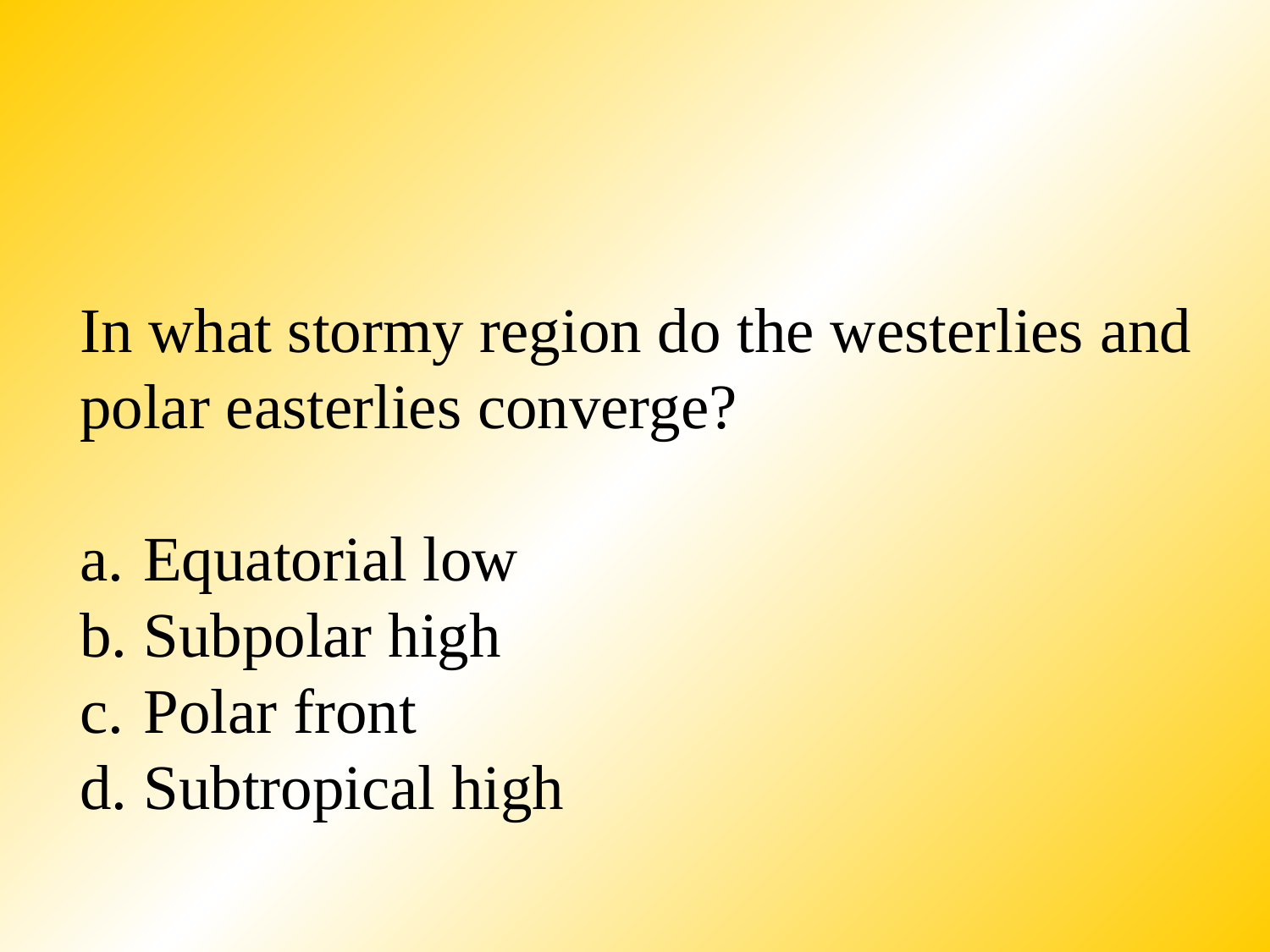

#
In what stormy region do the westerlies and polar easterlies converge?

Equatorial low
Subpolar high
Polar front
Subtropical high